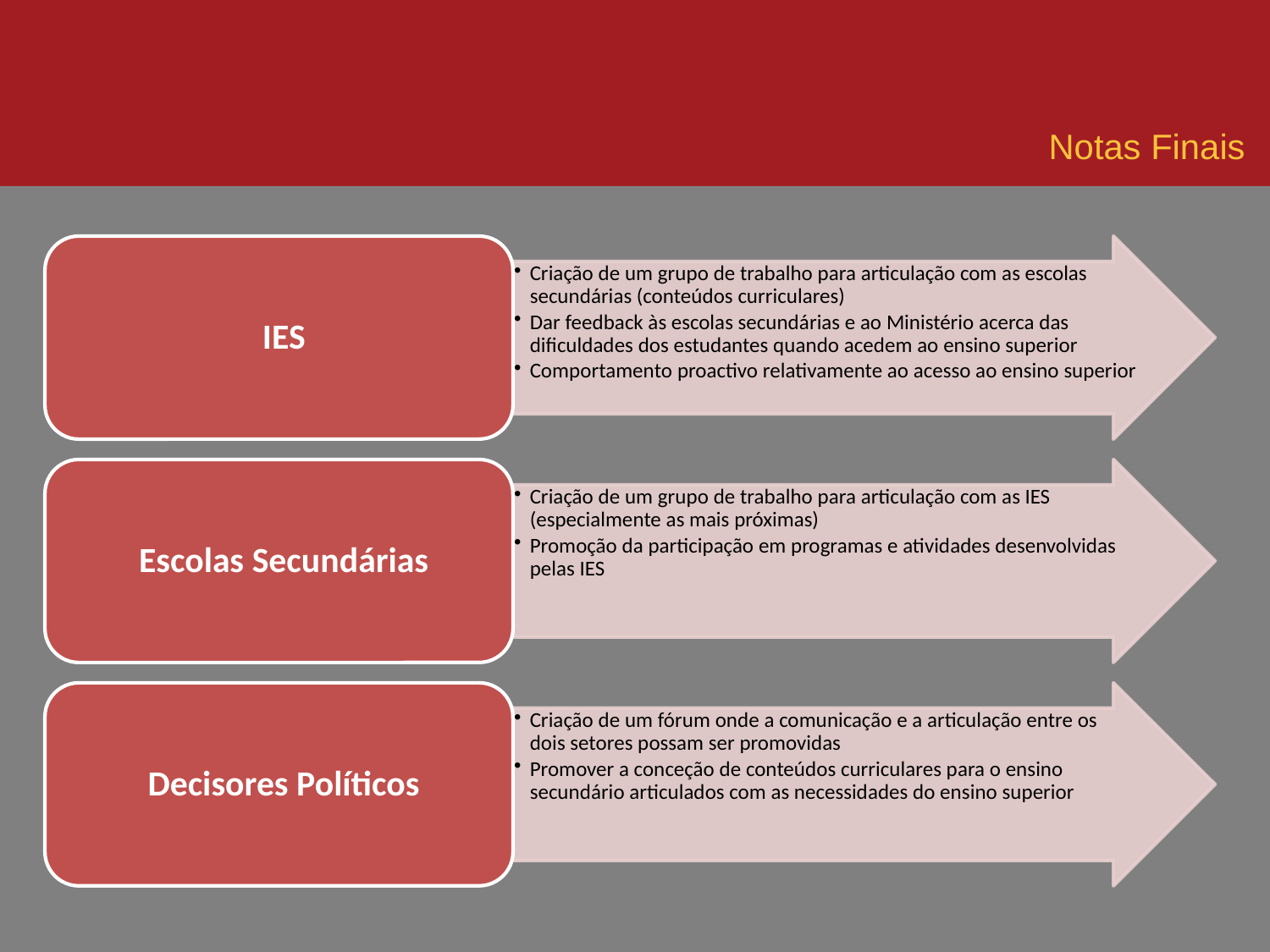

Notas Finais
Criação de um grupo de trabalho para articulação com as escolas secundárias (conteúdos curriculares)
Dar feedback às escolas secundárias e ao Ministério acerca das dificuldades dos estudantes quando acedem ao ensino superior
Comportamento proactivo relativamente ao acesso ao ensino superior
IES
Criação de um grupo de trabalho para articulação com as IES (especialmente as mais próximas)
Promoção da participação em programas e atividades desenvolvidas pelas IES
Escolas Secundárias
Criação de um fórum onde a comunicação e a articulação entre os dois setores possam ser promovidas
Promover a conceção de conteúdos curriculares para o ensino secundário articulados com as necessidades do ensino superior
Decisores Políticos